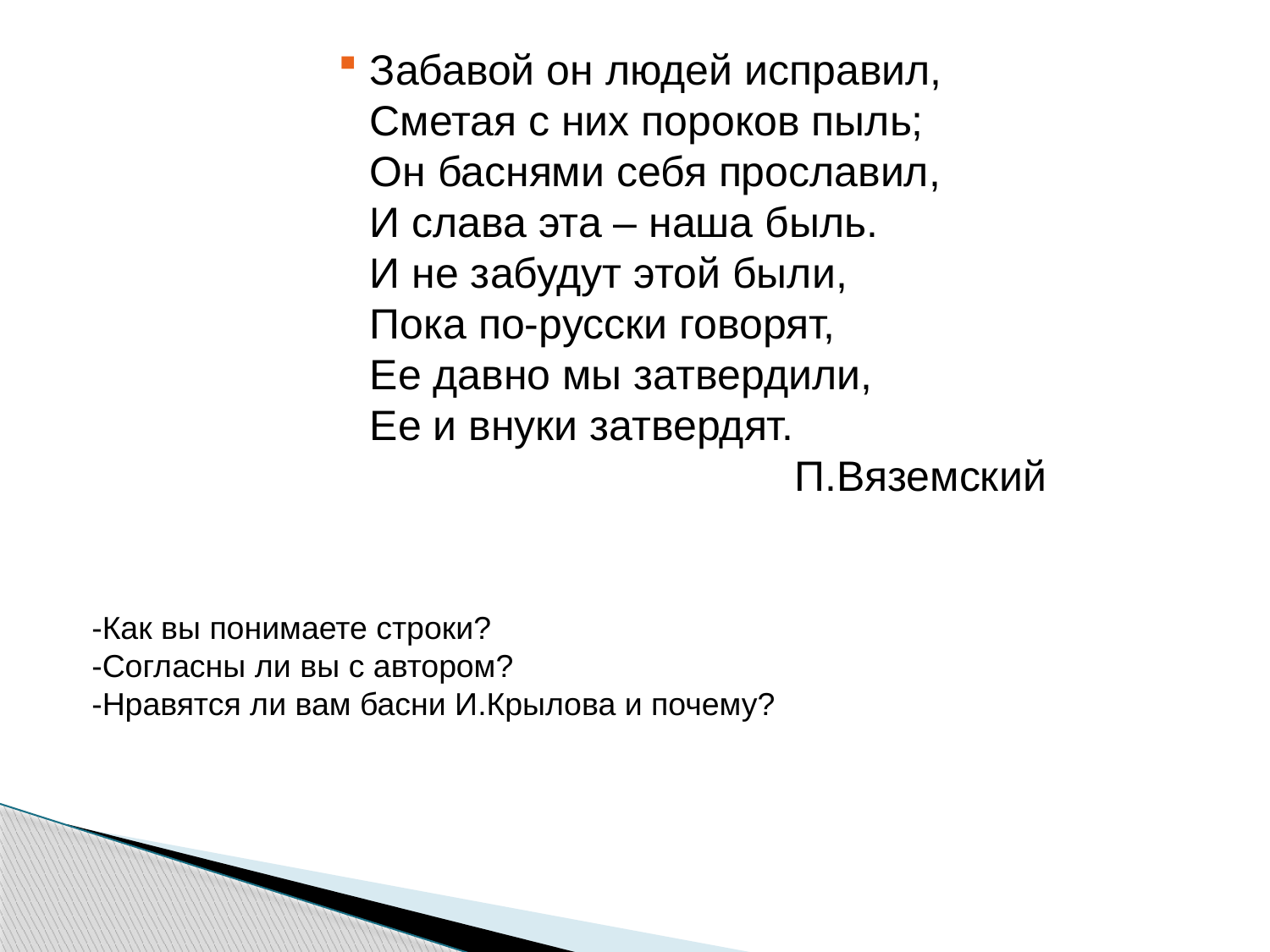

Забавой он людей исправил, 
Сметая с них пороков пыль; 
Он баснями себя прославил, 
И слава эта – наша быль. 
И не забудут этой были, 
Пока по-русски говорят, 
Ее давно мы затвердили, 
Ее и внуки затвердят. 
                                    П.Вяземский

 
-Как вы понимаете строки?
-Согласны ли вы с автором?
-Нравятся ли вам басни И.Крылова и почему?